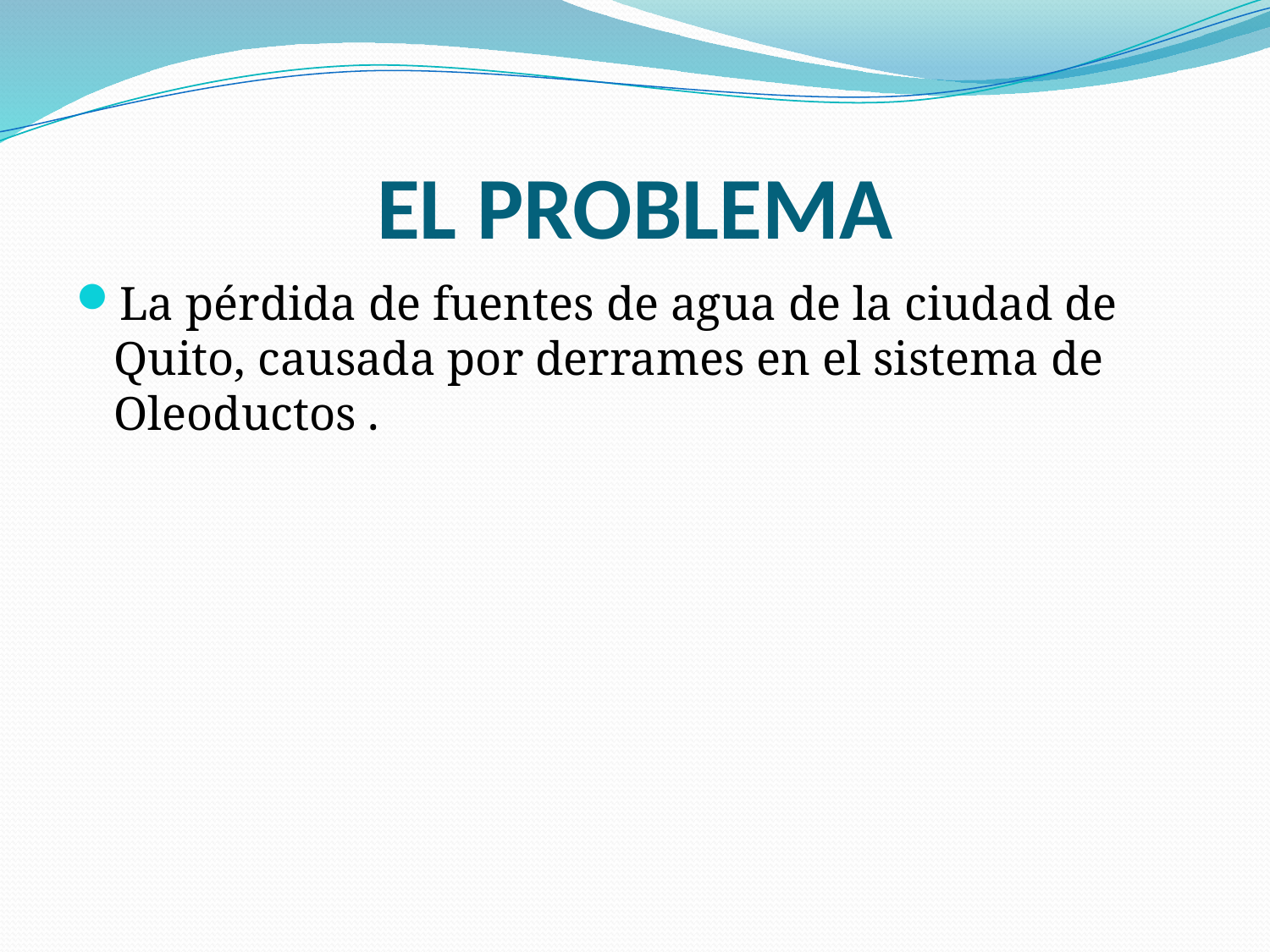

# EL PROBLEMA
La pérdida de fuentes de agua de la ciudad de Quito, causada por derrames en el sistema de Oleoductos .